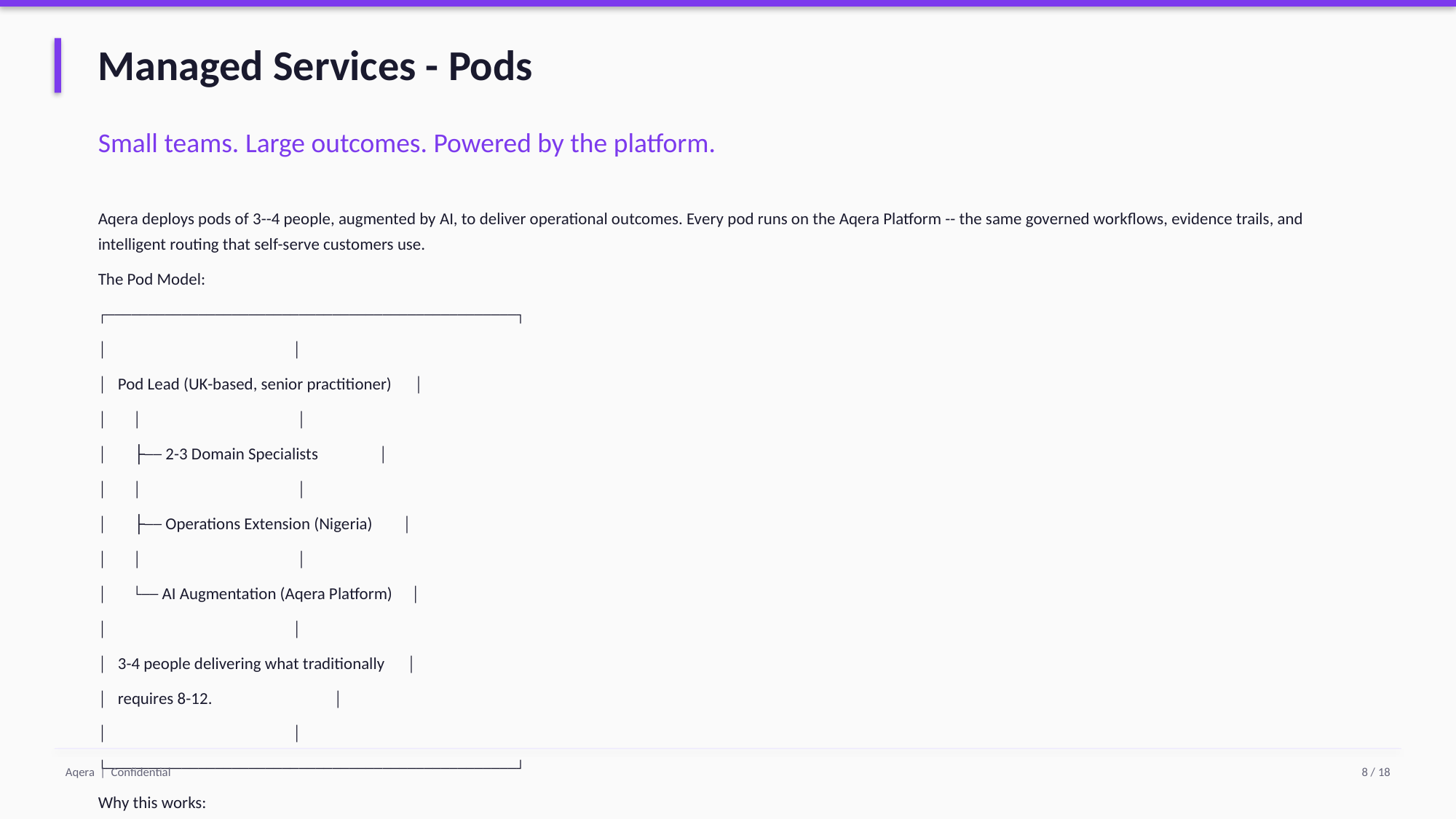

Managed Services - Pods

Small teams. Large outcomes. Powered by the platform.
Aqera deploys pods of 3--4 people, augmented by AI, to deliver operational outcomes. Every pod runs on the Aqera Platform -- the same governed workflows, evidence trails, and intelligent routing that self-serve customers use.
The Pod Model:
┌─────────────────────────────────────────────────┐
│                                                 │
│   Pod Lead (UK-based, senior practitioner)      │
│       │                                         │
│       ├── 2-3 Domain Specialists                │
│       │                                         │
│       ├── Operations Extension (Nigeria)        │
│       │                                         │
│       └── AI Augmentation (Aqera Platform)     │
│                                                 │
│   3-4 people delivering what traditionally      │
│   requires 8-12.                                │
│                                                 │
└─────────────────────────────────────────────────┘
Why this works:
•  Pod Lead: Senior practitioner who owns the client relationship and outcome quality. Not a project manager -- a technical leader.
•  Specialists: Deep domain expertise. Each specialist operates at 3--4x output through AI augmentation.
•  Operations Extension: Managed operations team in Nigeria handles execution, monitoring, and routine tasks under governed workflows.
•  AI Augmentation: Aqera Platform provides governance, evidence, routing, and Ara for routine operations.
The economics: 70% lower cost than Big 4. Fixed monthly pricing. No hourly billing.

Aqera  |  Confidential
8 / 18